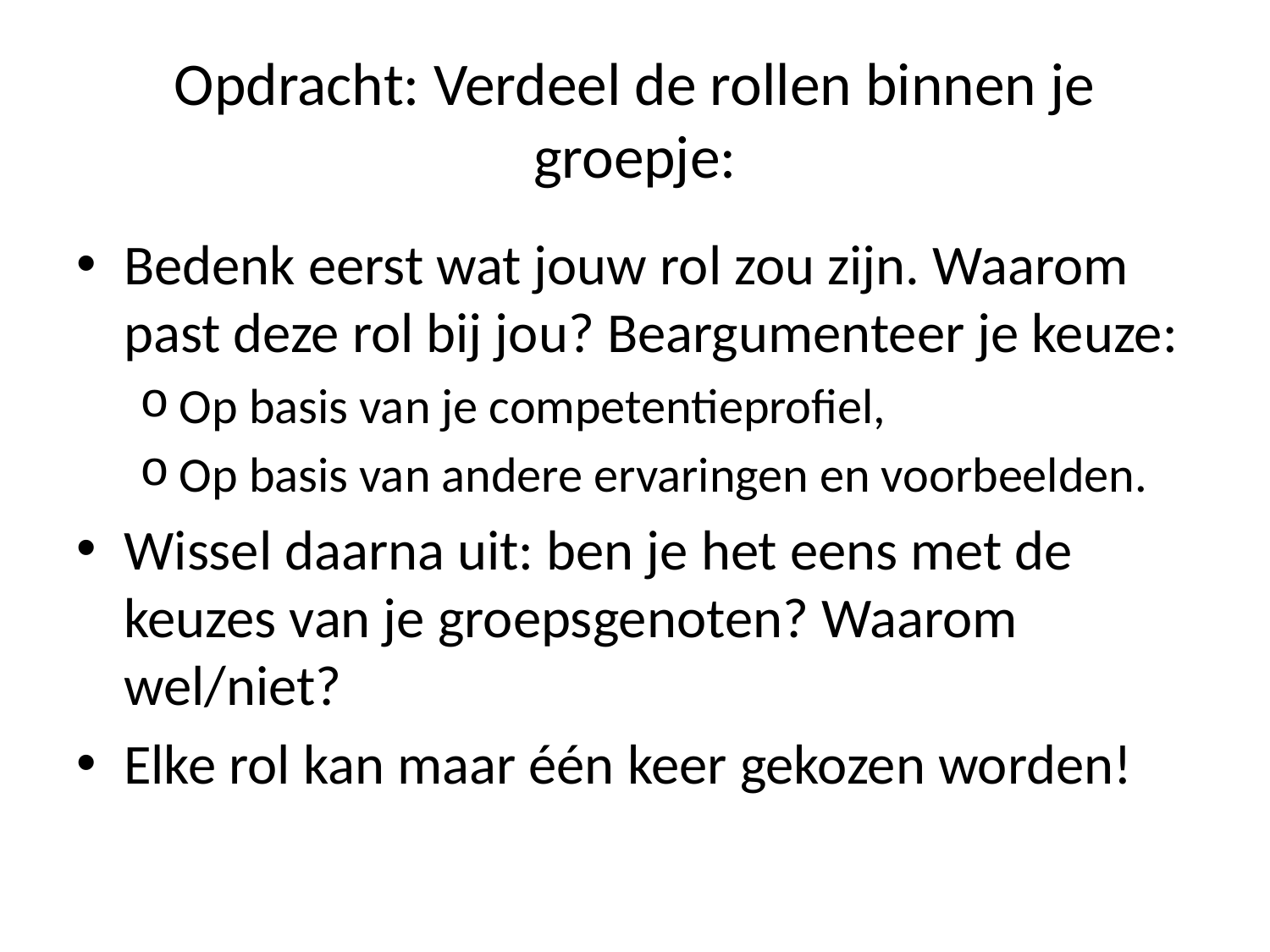

# Opdracht: Verdeel de rollen binnen je groepje:
Bedenk eerst wat jouw rol zou zijn. Waarom past deze rol bij jou? Beargumenteer je keuze:
Op basis van je competentieprofiel,
Op basis van andere ervaringen en voorbeelden.
Wissel daarna uit: ben je het eens met de keuzes van je groepsgenoten? Waarom wel/niet?
Elke rol kan maar één keer gekozen worden!